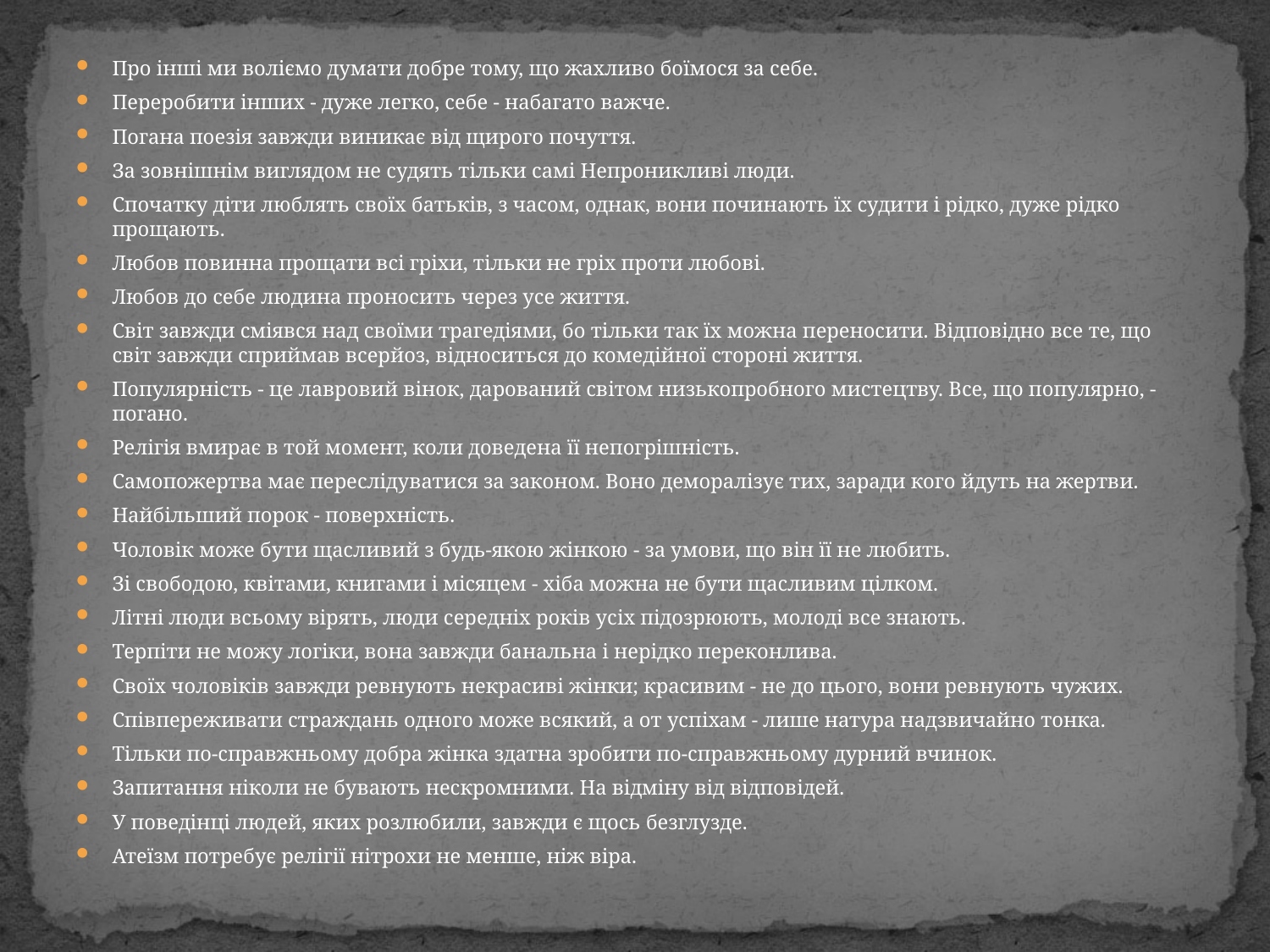

Про інші ми воліємо думати добре тому, що жахливо боїмося за себе.
Переробити інших - дуже легко, себе - набагато важче.
Погана поезія завжди виникає від щирого почуття.
За зовнішнім виглядом не судять тільки самі Непроникливі люди.
Спочатку діти люблять своїх батьків, з часом, однак, вони починають їх судити і рідко, дуже рідко прощають.
Любов повинна прощати всі гріхи, тільки не гріх проти любові.
Любов до себе людина проносить через усе життя.
Світ завжди сміявся над своїми трагедіями, бо тільки так їх можна переносити. Відповідно все те, що світ завжди сприймав всерйоз, відноситься до комедійної стороні життя.
Популярність - це лавровий вінок, дарований світом низькопробного мистецтву. Все, що популярно, - погано.
Релігія вмирає в той момент, коли доведена її непогрішність.
Самопожертва має переслідуватися за законом. Воно деморалізує тих, заради кого йдуть на жертви.
Найбільший порок - поверхність.
Чоловік може бути щасливий з будь-якою жінкою - за умови, що він її не любить.
Зі свободою, квітами, книгами і місяцем - хіба можна не бути щасливим цілком.
Літні люди всьому вірять, люди середніх років усіх підозрюють, молоді все знають.
Терпіти не можу логіки, вона завжди банальна і нерідко переконлива.
Своїх чоловіків завжди ревнують некрасиві жінки; красивим - не до цього, вони ревнують чужих.
Співпереживати страждань одного може всякий, а от успіхам - лише натура надзвичайно тонка.
Тільки по-справжньому добра жінка здатна зробити по-справжньому дурний вчинок.
Запитання ніколи не бувають нескромними. На відміну від відповідей.
У поведінці людей, яких розлюбили, завжди є щось безглузде.
Атеїзм потребує релігії нітрохи не менше, ніж віра.